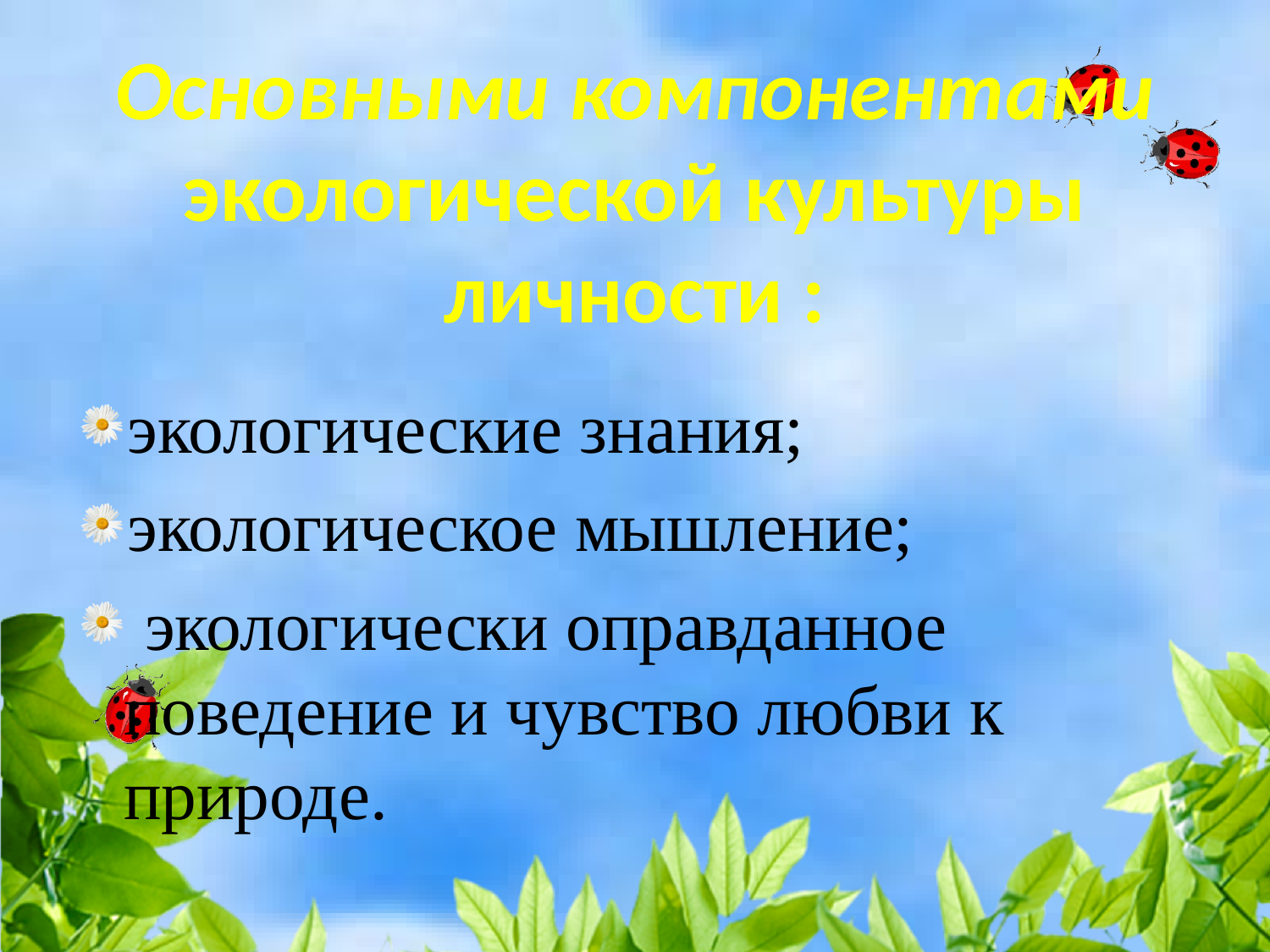

# Основными компонентами экологической культуры личности :
экологические знания;
экологическое мышление;
 экологически оправданное поведение и чувство любви к природе.